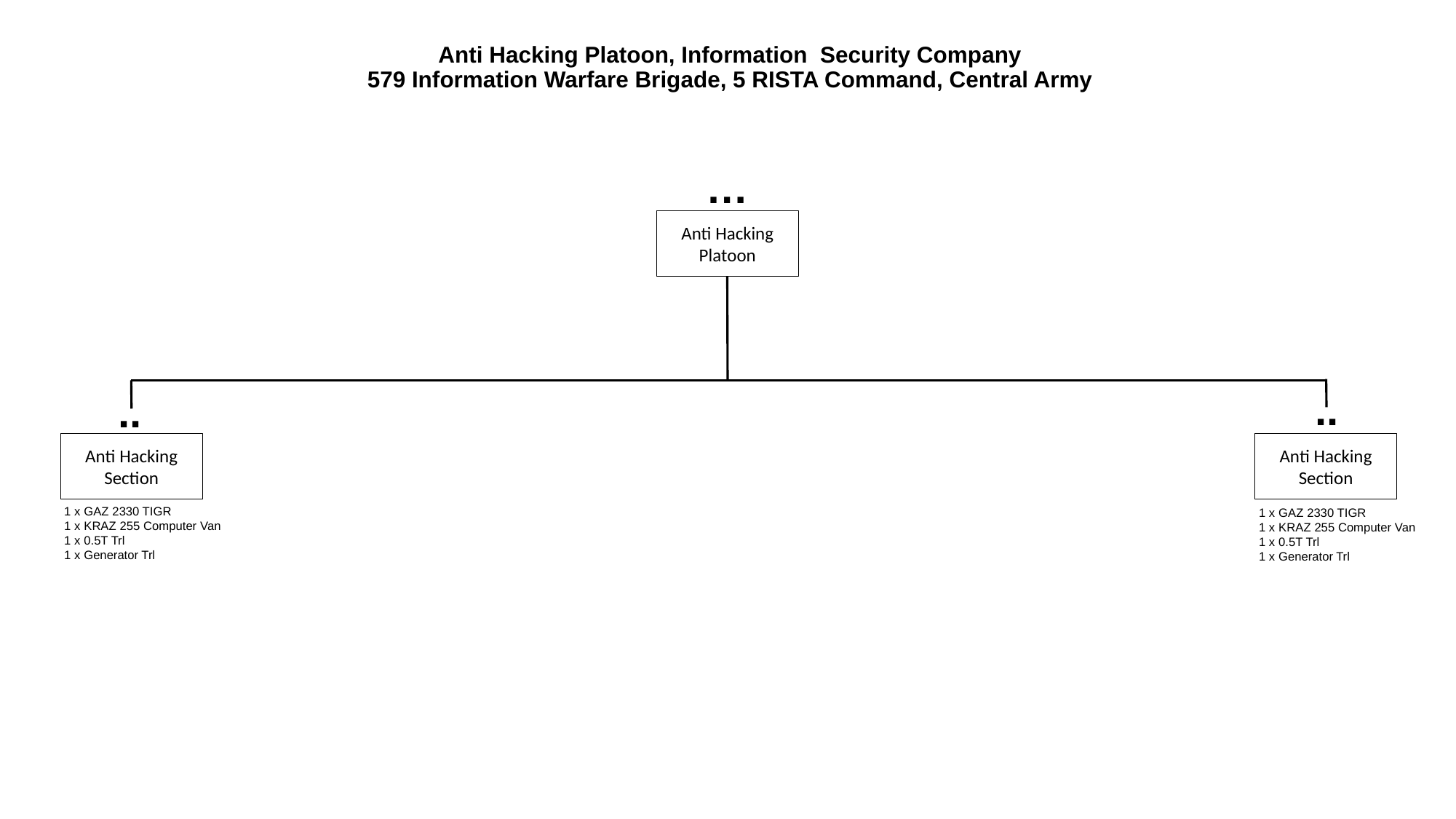

# Anti Hacking Platoon, Information  Security Company 579 Information Warfare Brigade, 5 RISTA Command, Central Army
…
Anti Hacking Platoon
..
..
Anti Hacking
Section
Anti Hacking
Section
1 x GAZ 2330 TIGR
1 x KRAZ 255 Computer Van
1 x 0.5T Trl
1 x Generator Trl
1 x GAZ 2330 TIGR
1 x KRAZ 255 Computer Van
1 x 0.5T Trl
1 x Generator Trl